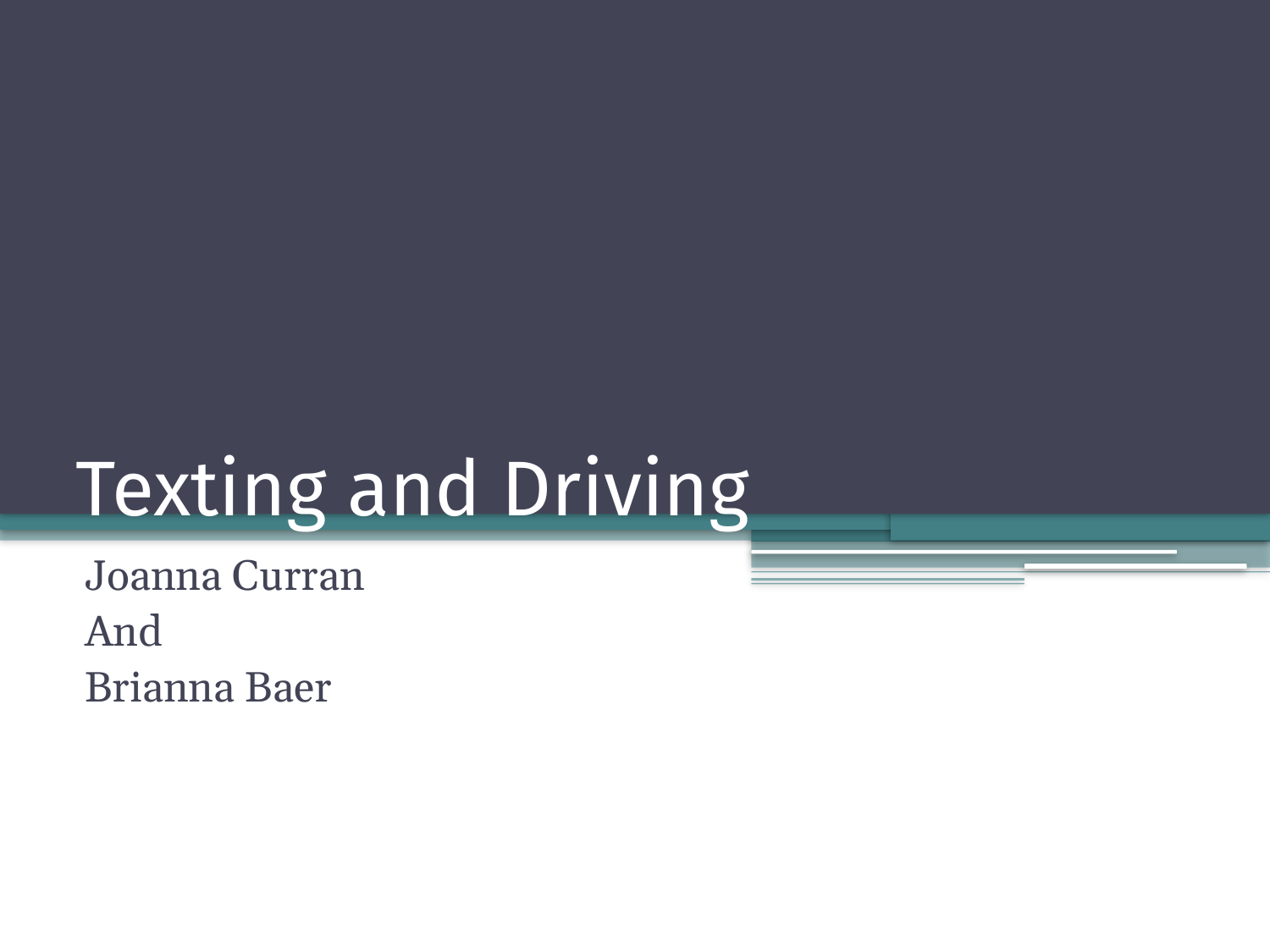

# Texting and Driving
Joanna Curran
And
Brianna Baer